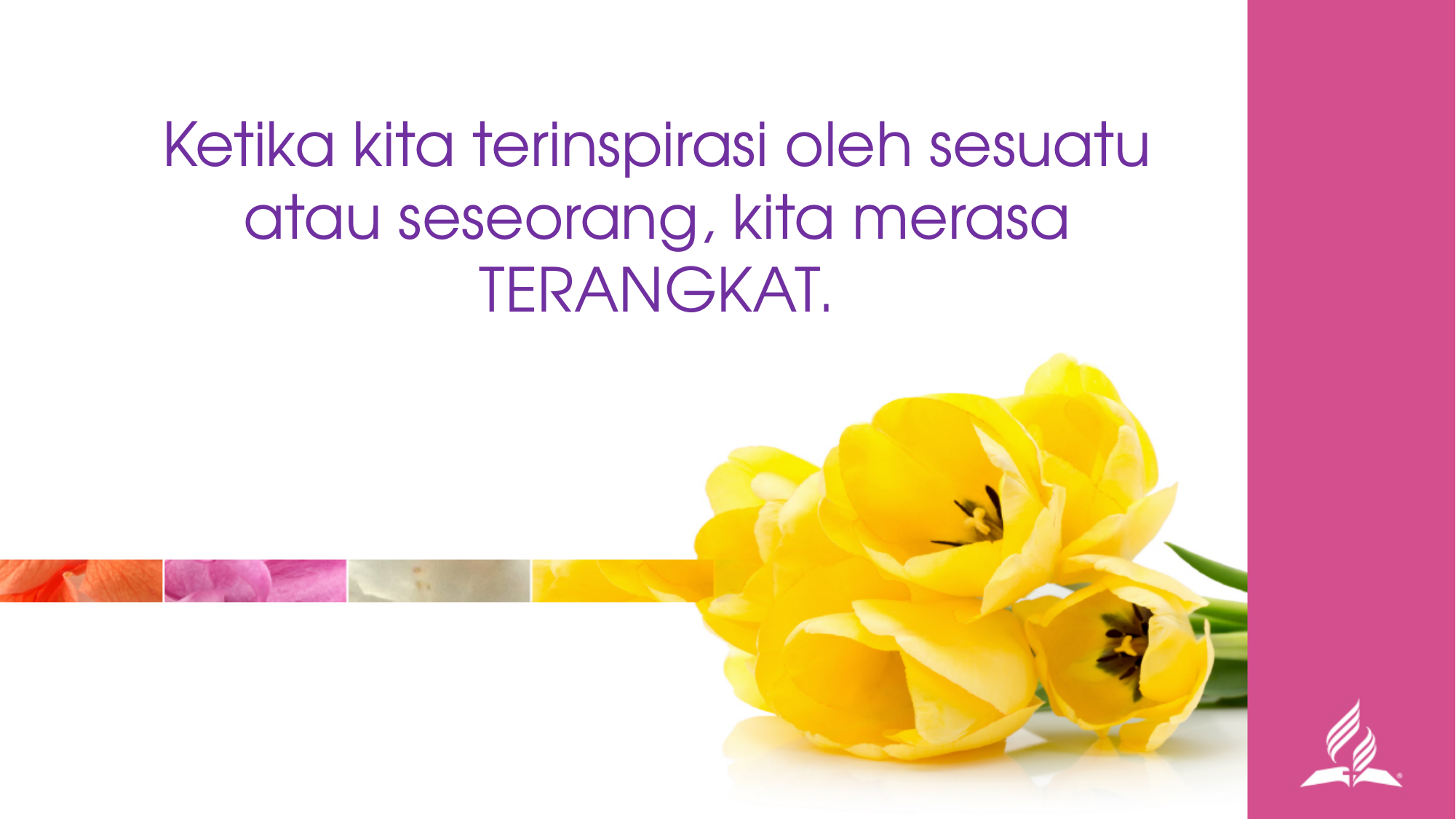

Ketika kita terinspirasi oleh sesuatu atau seseorang, kita merasa TERANGKAT.